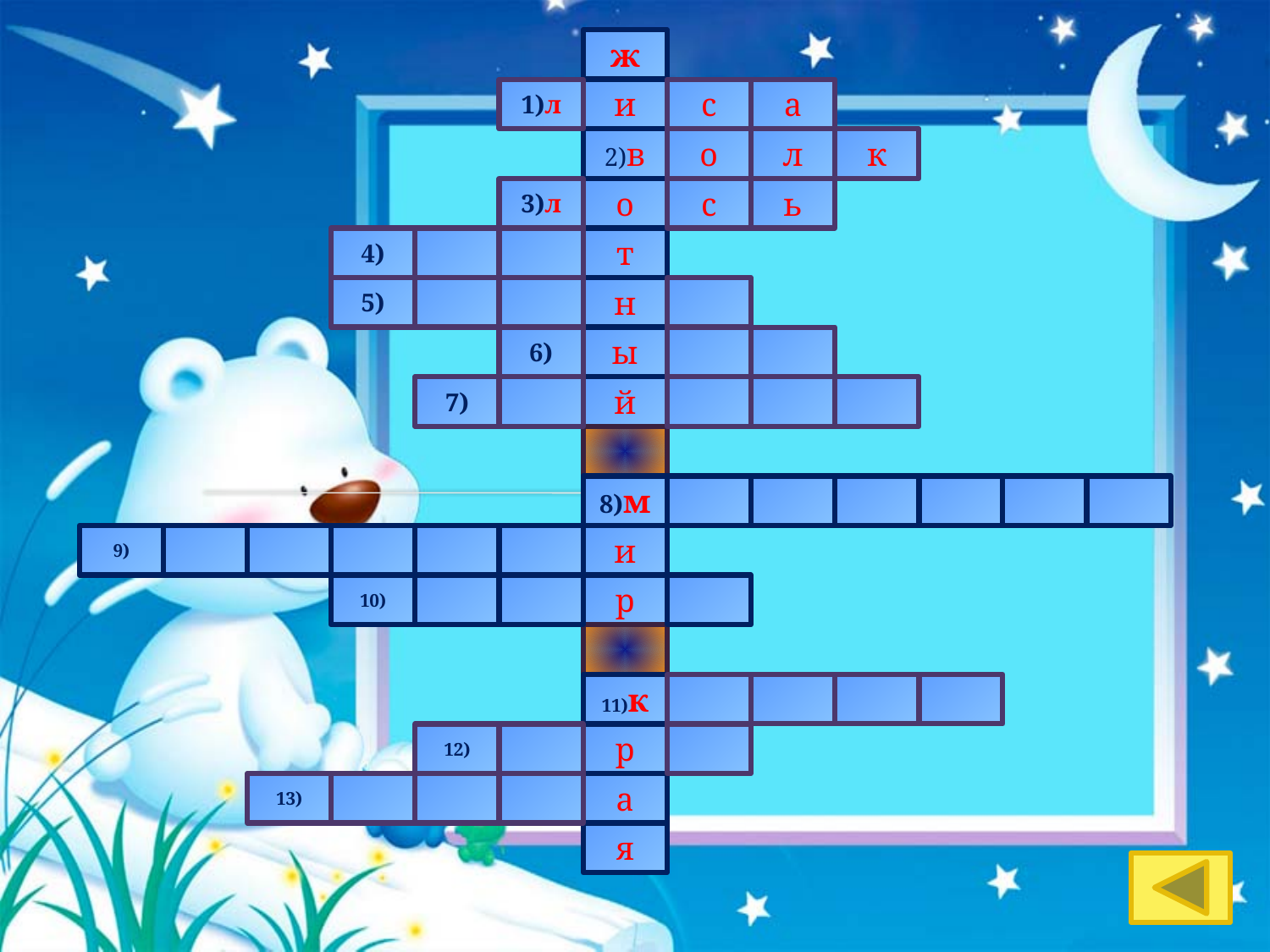

ж
1)л
и
с
а
2)в
о
л
к
3)л
о
с
ь
4)

т
5)

н

6)
ы

7)

й

8)м

9)

и
10)

р

11)к

12)

р

13)

а
я